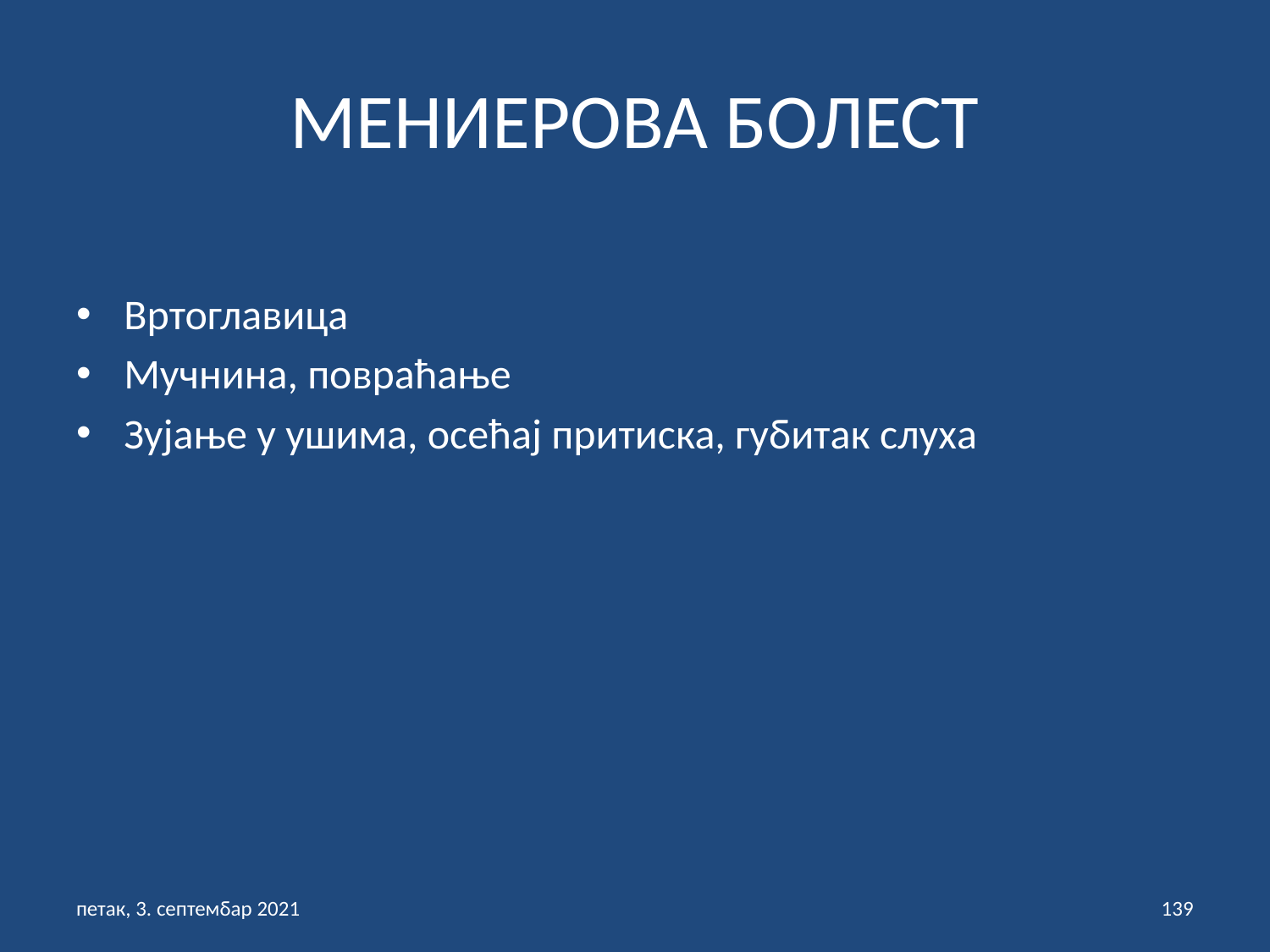

# МЕНИЕРОВА БОЛЕСТ

Вртоглавица
Мучнина, повраћање
Зујање у ушима, осећај притиска, губитак слуха
петак, 3. септембар 2021
139